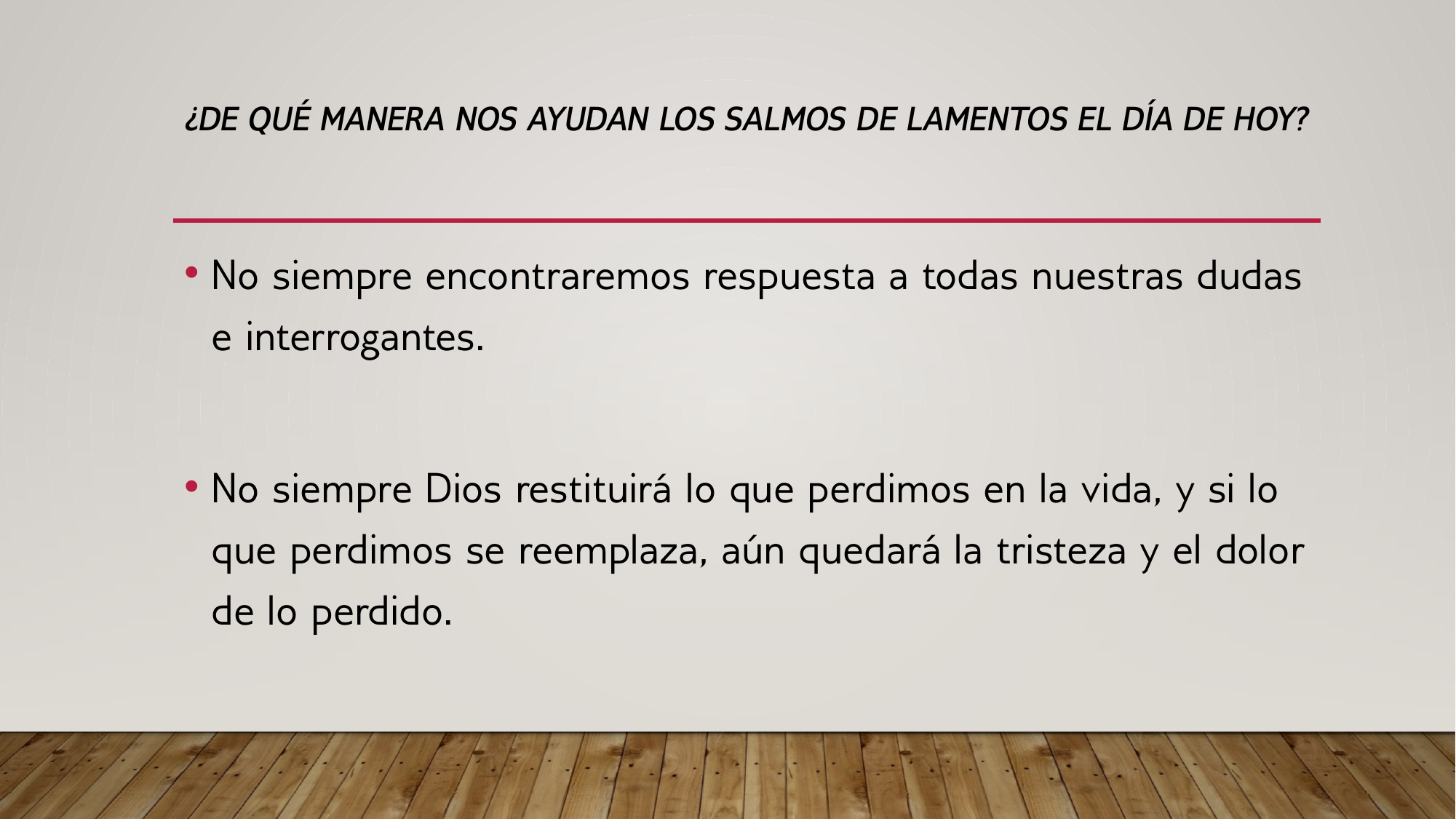

# ¿De qué manera nos ayudan los salmos de lamentos el día de hoy?
No siempre encontraremos respuesta a todas nuestras dudas e interrogantes.

No siempre Dios restituirá lo que perdimos en la vida, y si lo que perdimos se reemplaza, aún quedará la tristeza y el dolor de lo perdido.